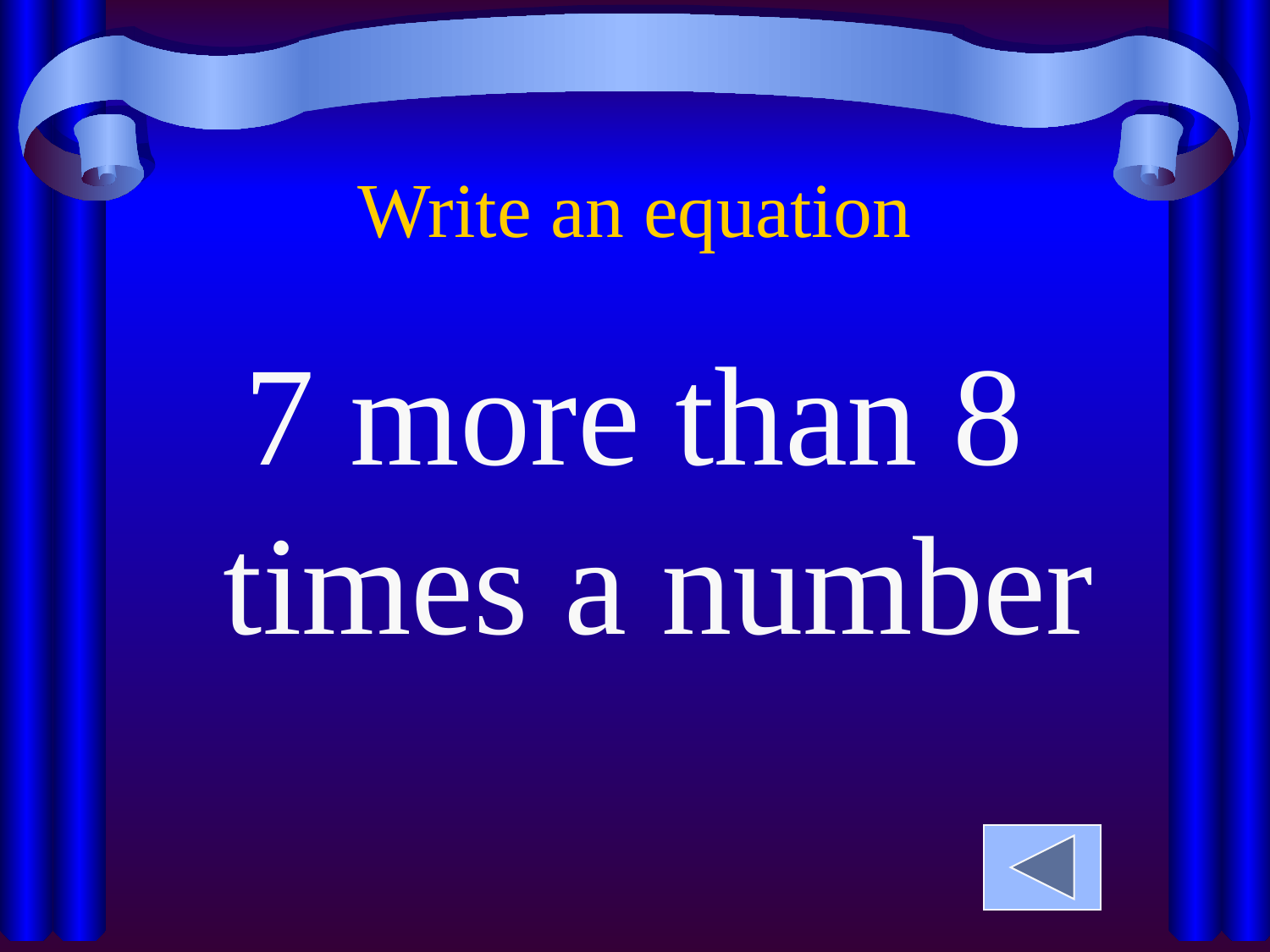

Write an equation
7 more than 8 times a number